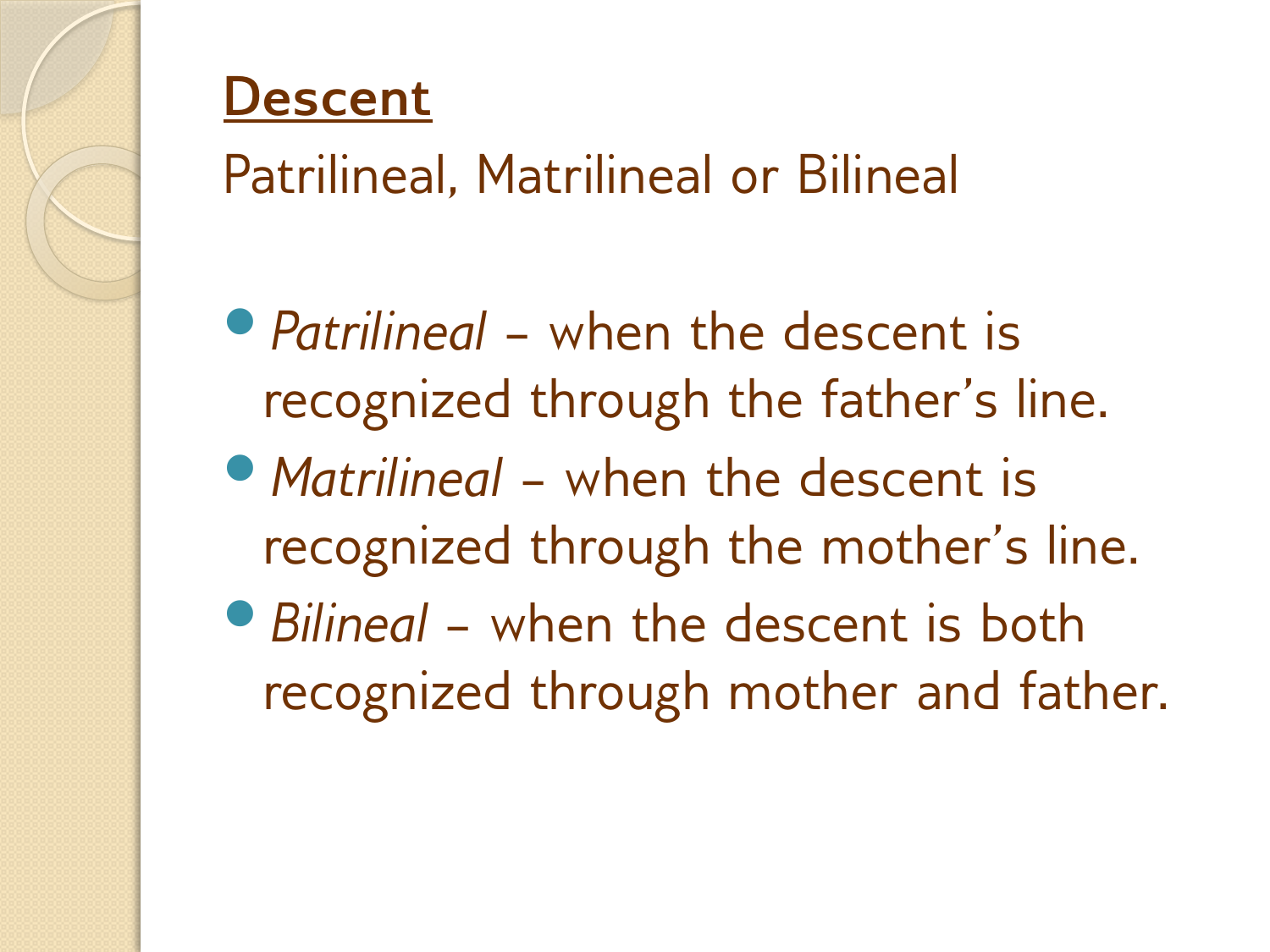

Descent
Patrilineal, Matrilineal or Bilineal

Patrilineal – when the descent is recognized through the father’s line.
Matrilineal – when the descent is recognized through the mother’s line.
Bilineal – when the descent is both recognized through mother and father.